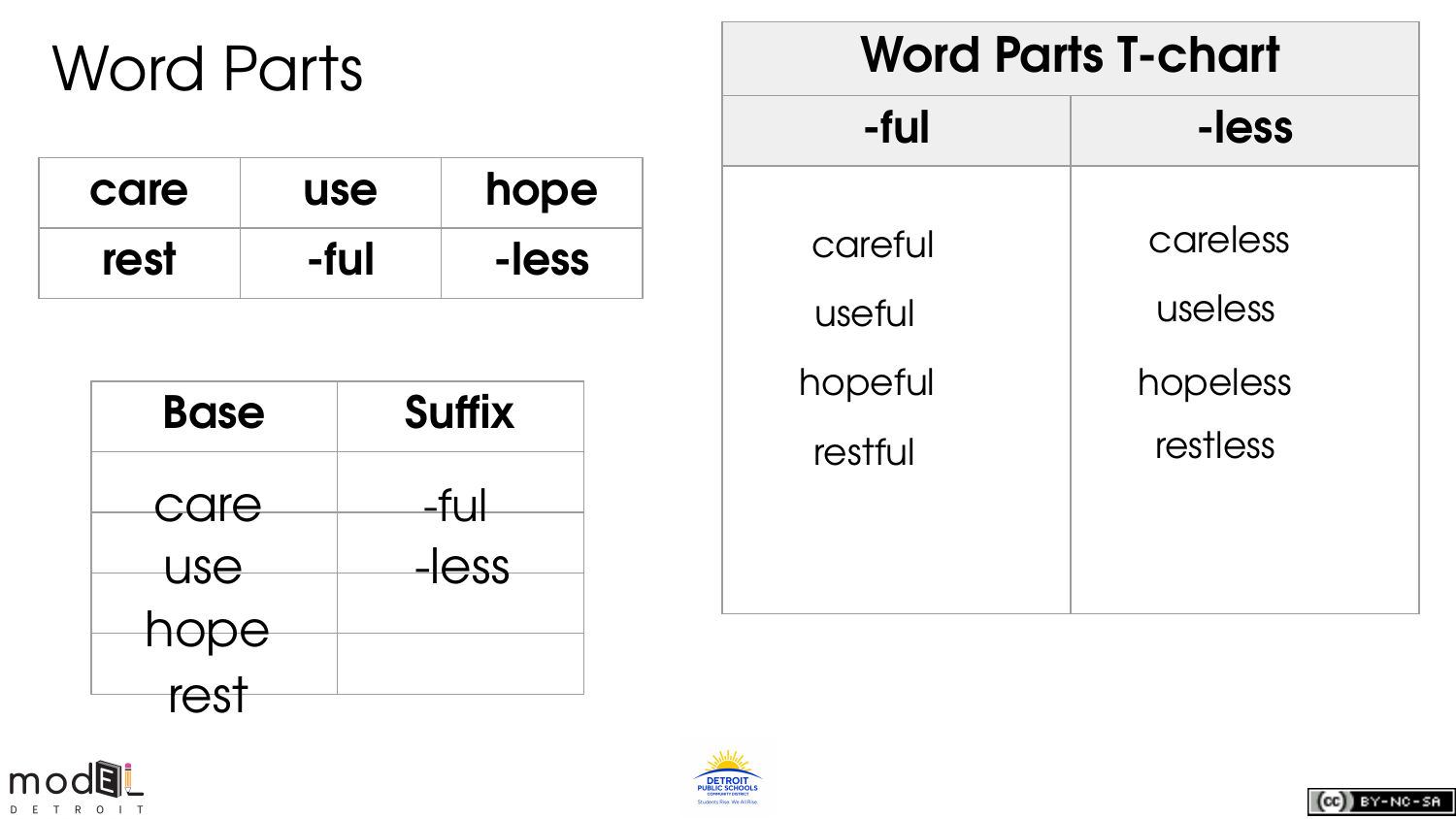

| Word Parts T-chart |  |
| --- | --- |
| -ful | -less |
|  |  |

# Word Parts

| care | use | hope |
| --- | --- | --- |
| rest | -ful | -less |

careless
careful
useless
useful

hopeful
hopeless

| Base | Suffix |
| --- | --- |
|  |  |
|  |  |
|  |  |
|  |  |

restless
restful

care
-ful

use
-less

hope

rest